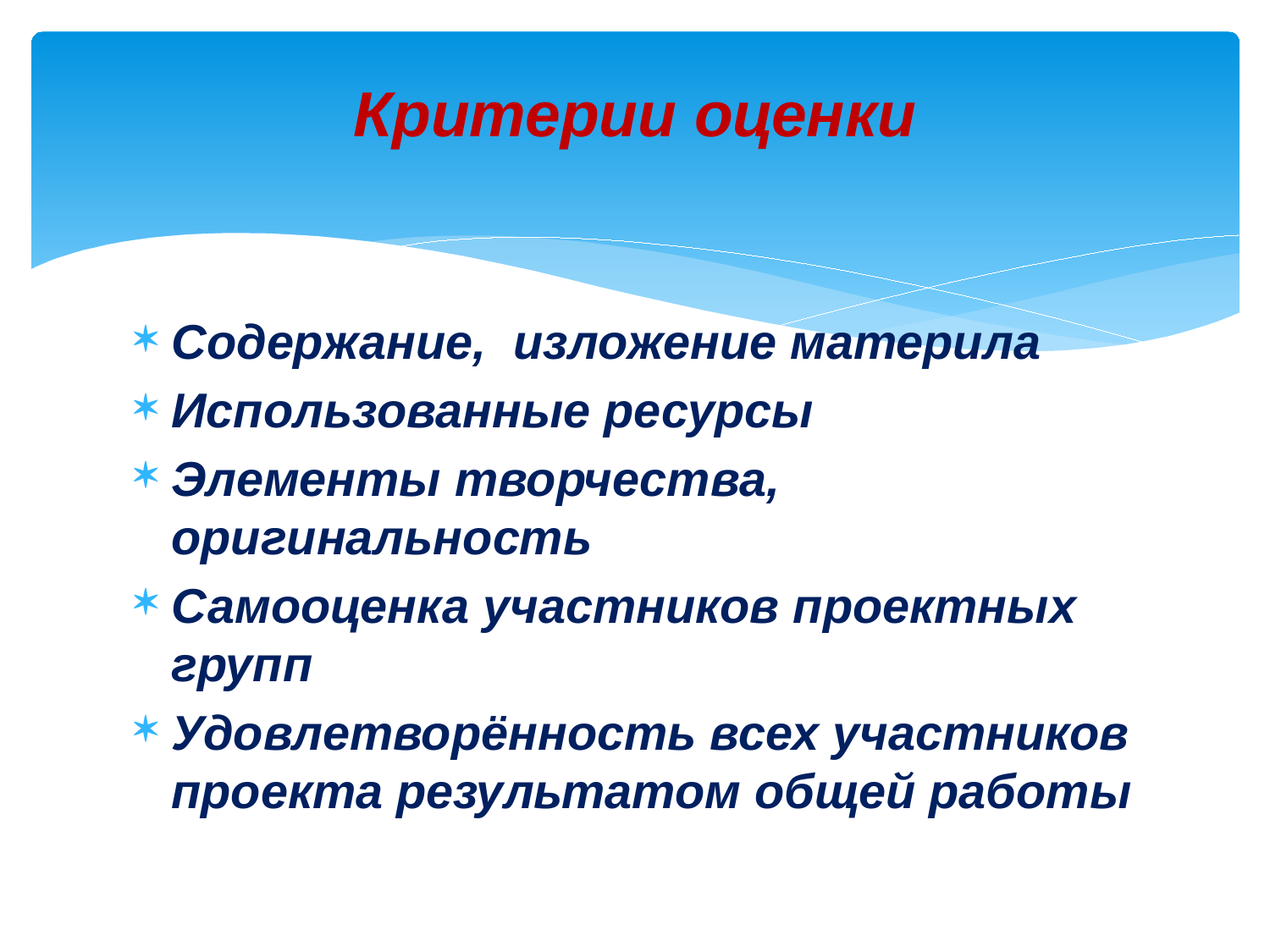

# Критерии оценки

Содержание,  изложение материла
Использованные ресурсы
Элементы творчества, оригинальность
Самооценка участников проектных групп
Удовлетворённость всех участников проекта результатом общей работы